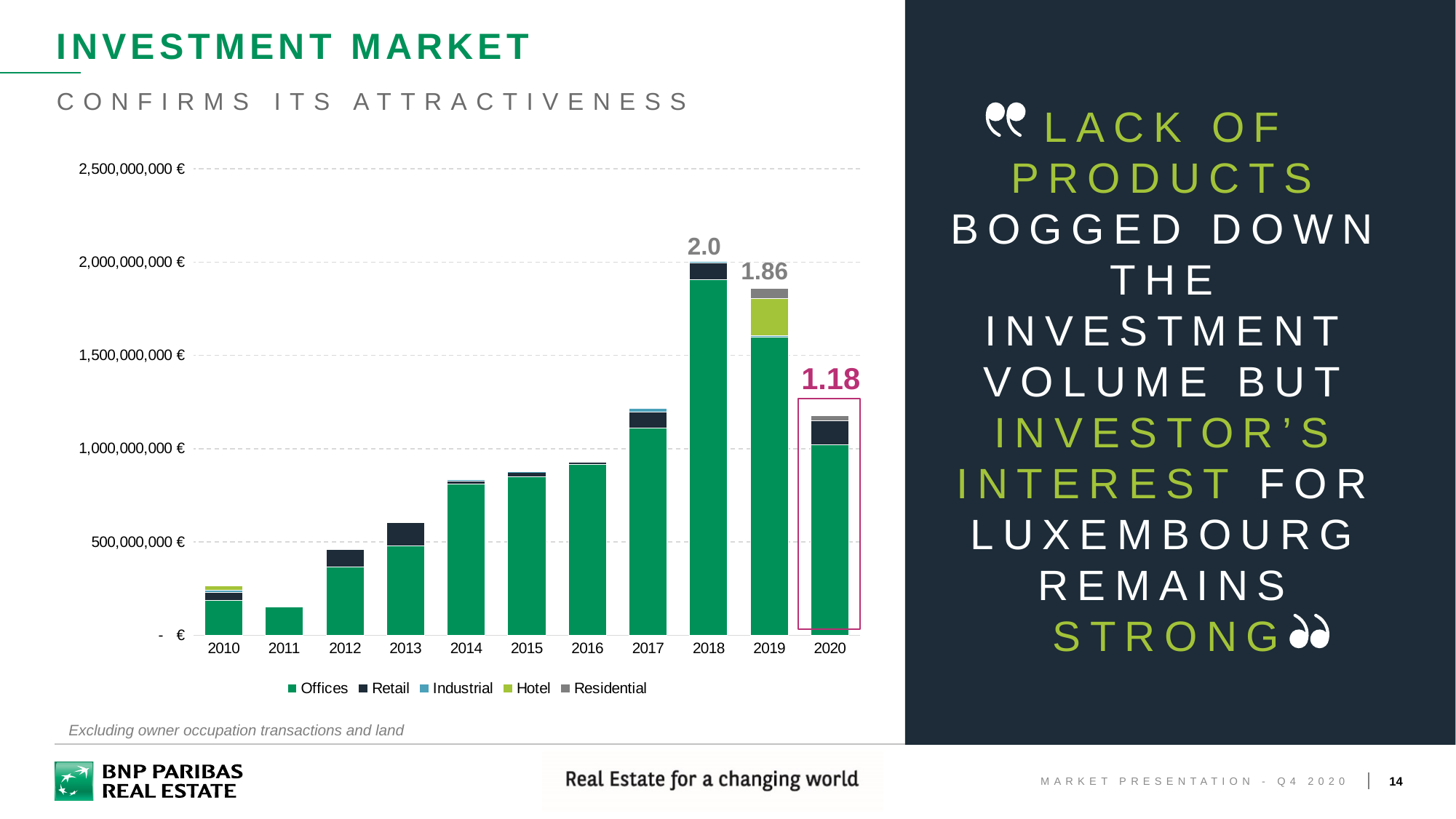

WE ARE YOUR GREYSCALE

R 089
G 089
B 089

#595959
R 191
G 191
B 191

#BFBFBF
R 217
G 217
B 217

#D9D9D9
R 082
G 205
B 197

#52CDC5
R 075
G 161
B 186

#4BA1BA
R 163
G 196
B 057

#A3C439

R 000
G 145
B 090

#00915A

R 29
G 44
B 56

#1D2C38

R 186
G 048
B 117

#BA3075
R 127
G 127
B 127

#7F7F7F
# INVESTMENT MARKET
CONFIRMS ITS ATTRACTIVENESS
LACK OF PRODUCTS BOGGED DOWN THE INVESTMENT VOLUME BUT INVESTOR’S INTEREST FOR LUXEMBOURG REMAINS STRONG

### Chart

| Category | Offices | Retail | Industrial | Hotel | Residential |
|---|---|---|---|---|---|
| 2010 | 186500000.0 | 43100000.0 | 11500000.0 | 25000000.0 | None |
| 2011 | 152000000.0 | 5100000.0 | None | None | None |
| 2012 | 364500000.0 | 95500000.0 | 5200000.0 | None | None |
| 2013 | 480095000.0 | 122000000.0 | 3700000.0 | None | None |
| 2014 | 808463000.0 | 16260000.0 | 7250000.0 | None | None |
| 2015 | 850250000.0 | 25000000.0 | 1000000.0 | None | 530000.0 |
| 2016 | 914500000.0 | 11000000.0 | None | None | None |
| 2017 | 1111400000.0 | 84240000.0 | 22000000.0 | None | None |
| 2018 | 1904250000.0 | 92500000.0 | 5000000.0 | None | None |
| 2019 | 1599575000.0 | None | 5700000.0 | 200000000.0 | 52000000.0 |
| 2020 | 1018800000.0 | 130300000.0 | None | None | 26145000.0 |
2.0
1.86
1.18

Excluding owner occupation transactions and land
Market Presentation - Q4 2020
14